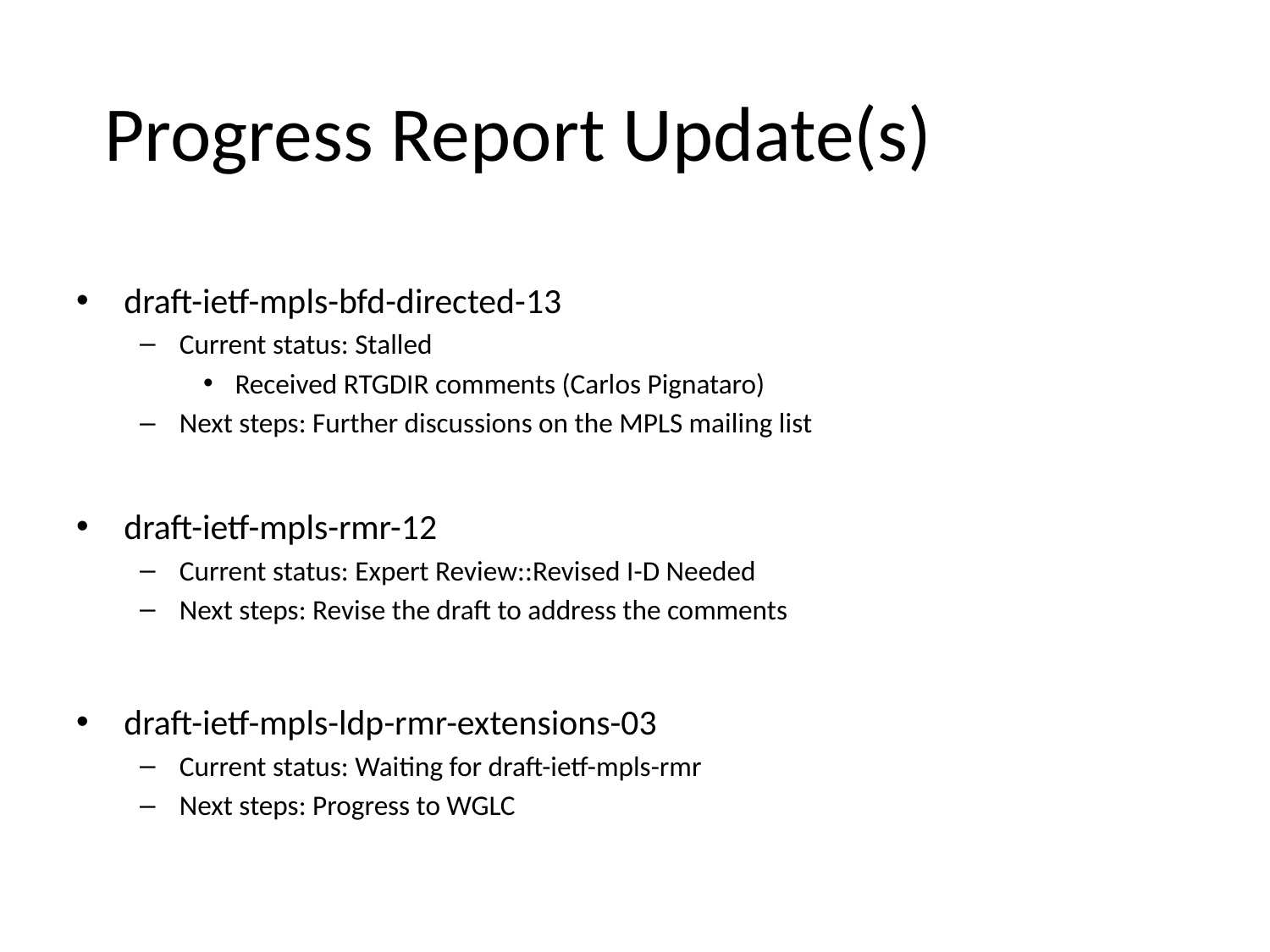

# Progress Report Update(s)
draft-ietf-mpls-bfd-directed-13
Current status: Stalled
Received RTGDIR comments (Carlos Pignataro)
Next steps: Further discussions on the MPLS mailing list

draft-ietf-mpls-rmr-12
Current status: Expert Review::Revised I-D Needed
Next steps: Revise the draft to address the comments

draft-ietf-mpls-ldp-rmr-extensions-03
Current status: Waiting for draft-ietf-mpls-rmr
Next steps: Progress to WGLC